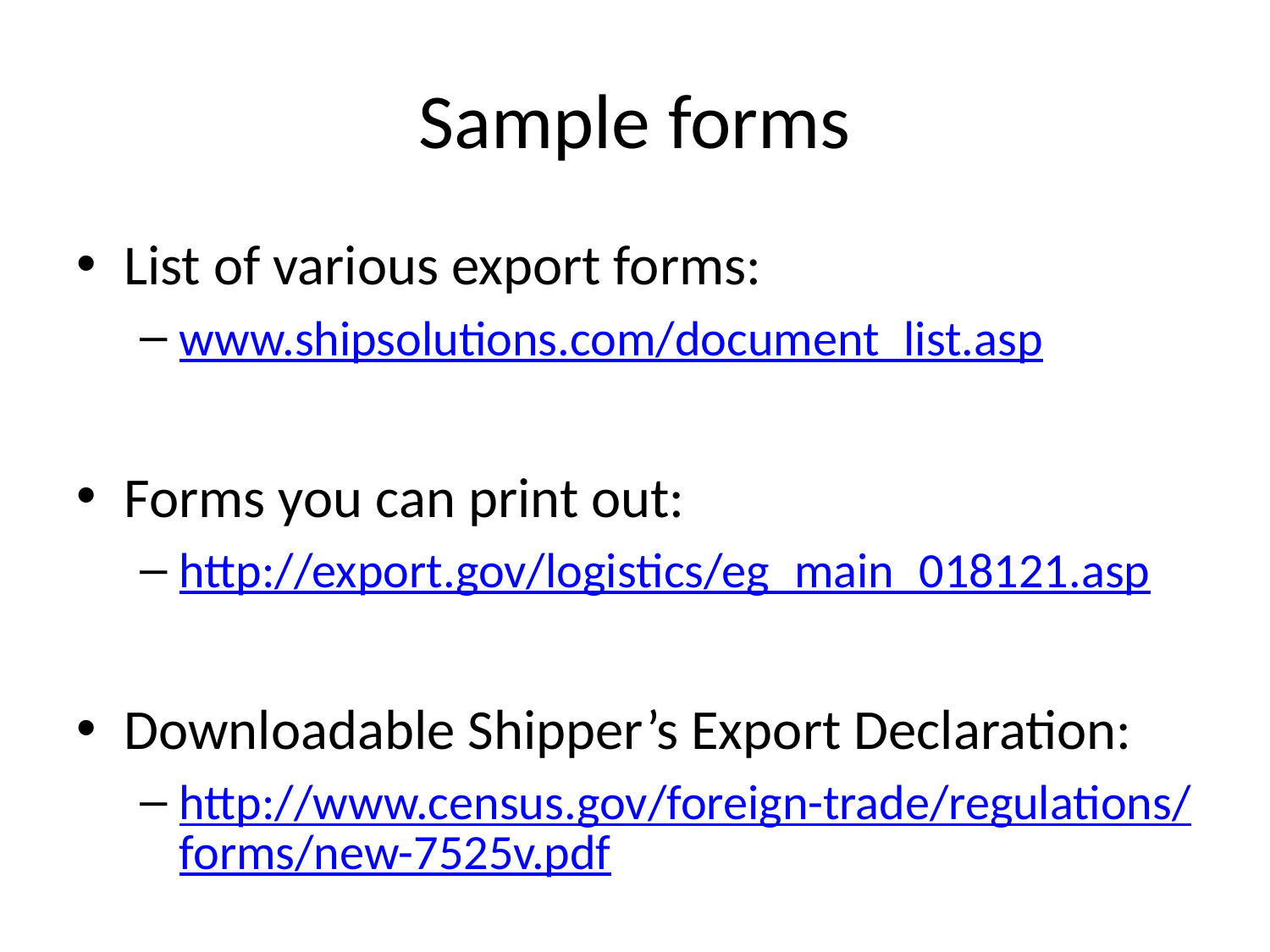

# Sample forms
List of various export forms:
www.shipsolutions.com/document_list.asp

Forms you can print out:
http://export.gov/logistics/eg_main_018121.asp

Downloadable Shipper’s Export Declaration:
http://www.census.gov/foreign-trade/regulations/forms/new-7525v.pdf